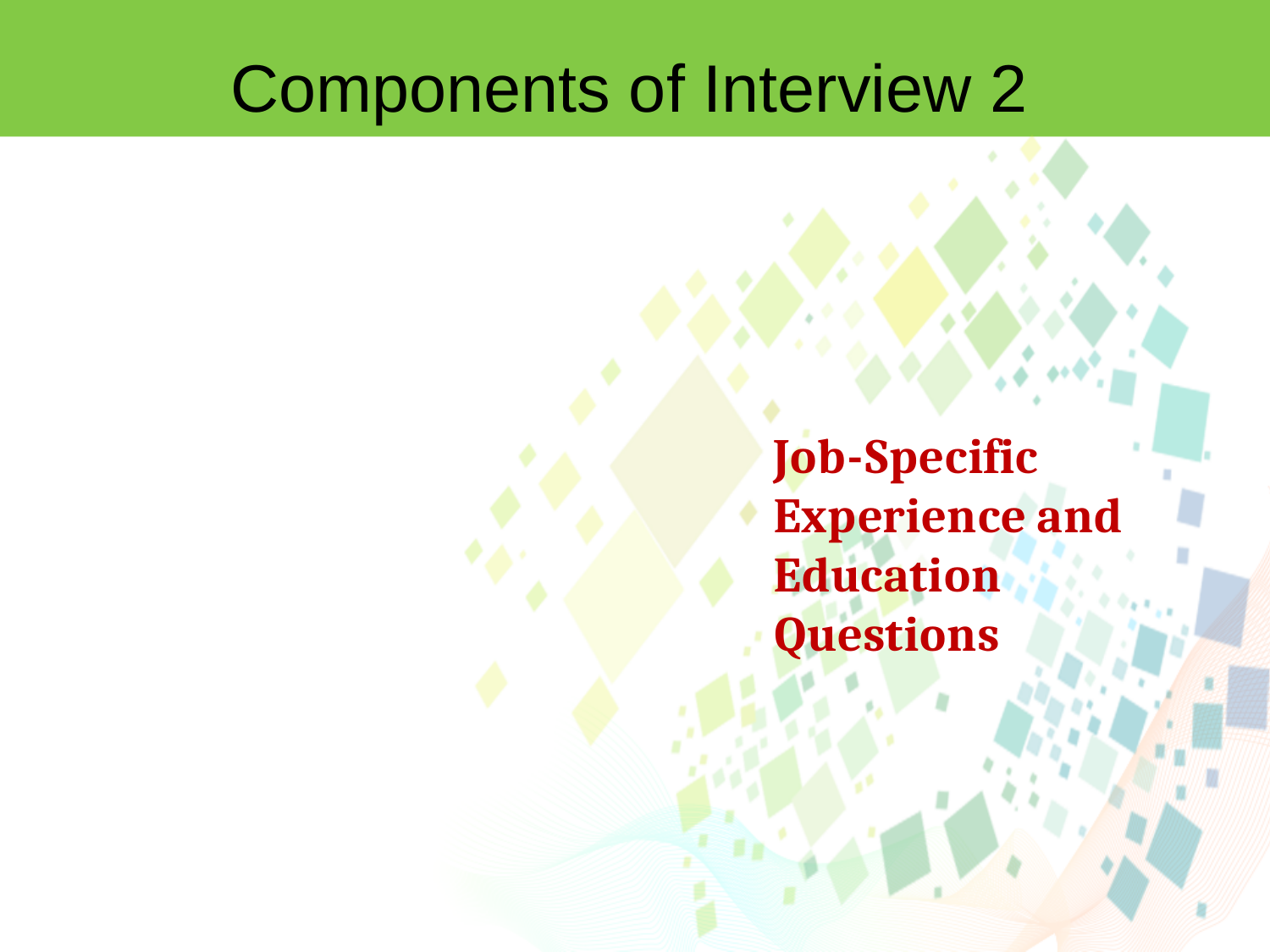

Components of Interview 2
Job-Specific Experience and Education Questions